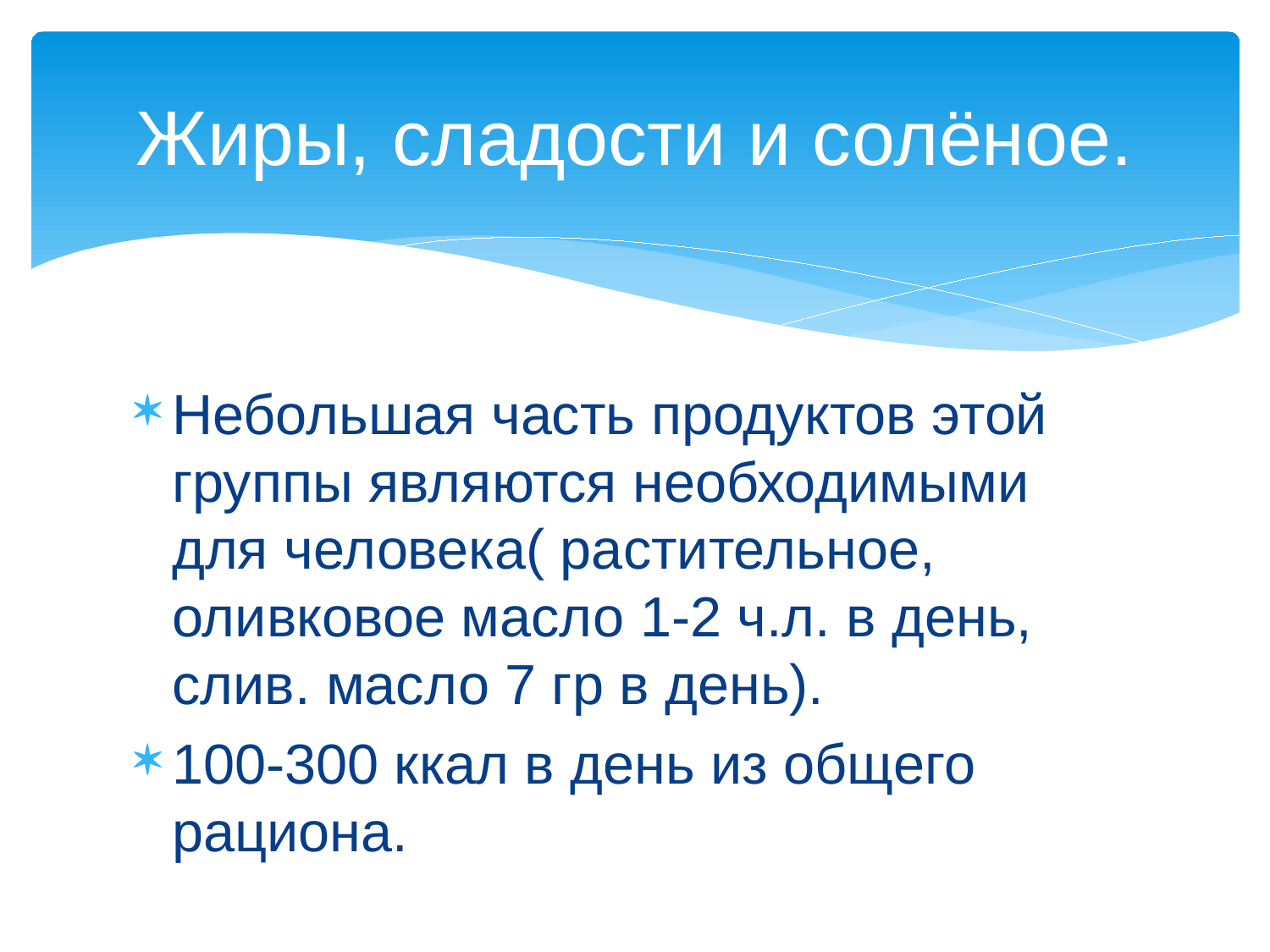

# Жиры, сладости и солёное.
Небольшая часть продуктов этой группы являются необходимыми для человека( растительное, оливковое масло 1-2 ч.л. в день, слив. масло 7 гр в день).
100-300 ккал в день из общего рациона.